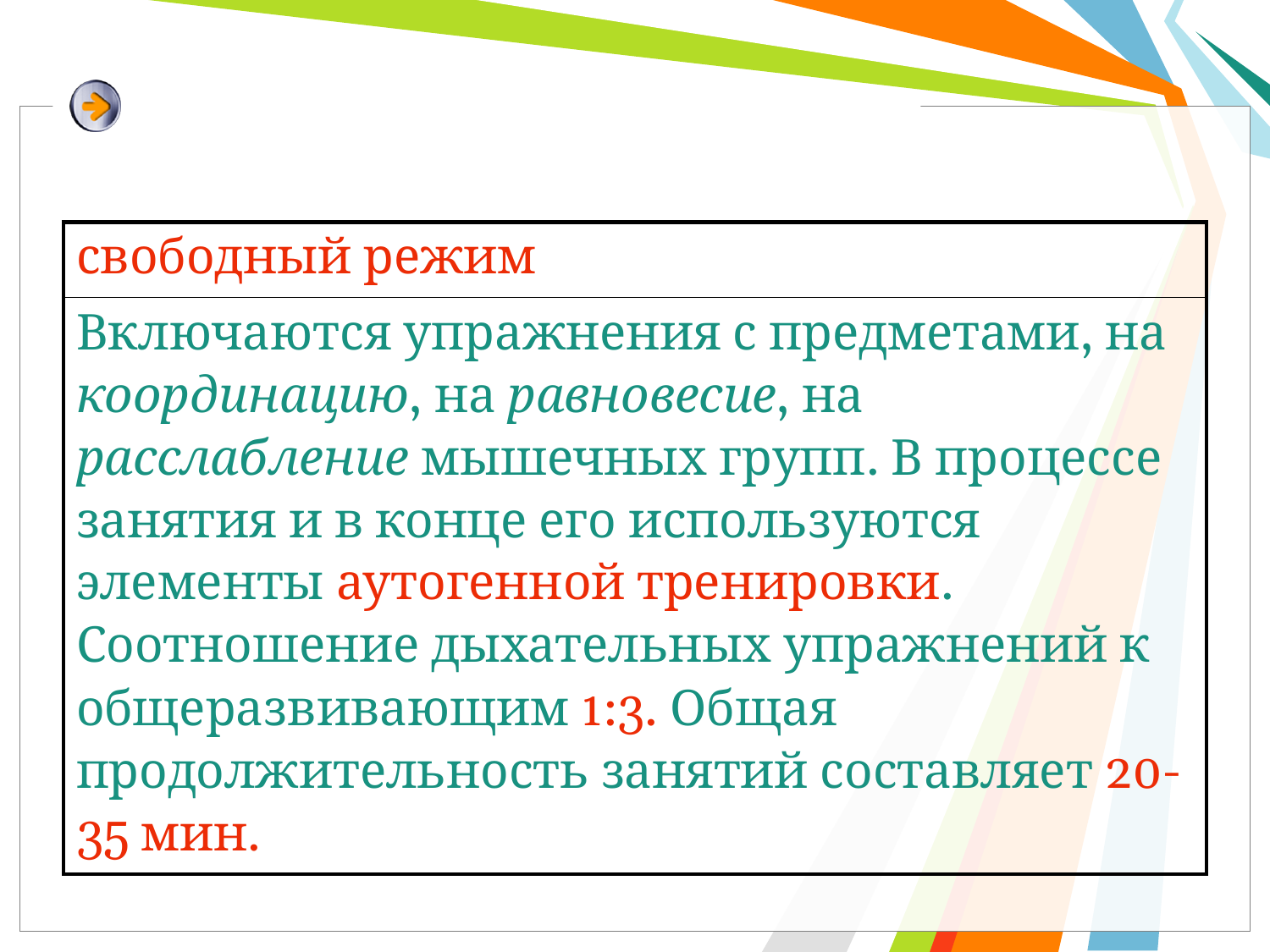

#
| свободный режим |
| --- |
| Включаются упражнения с предметами, на координацию, на равновесие, на расслабление мышечных групп. В процессе занятия и в конце его используются элементы аутогенной тренировки. Соотношение дыхательных упражнений к общеразвивающим 1:3. Общая продолжительность занятий составляет 20-35 мин. |